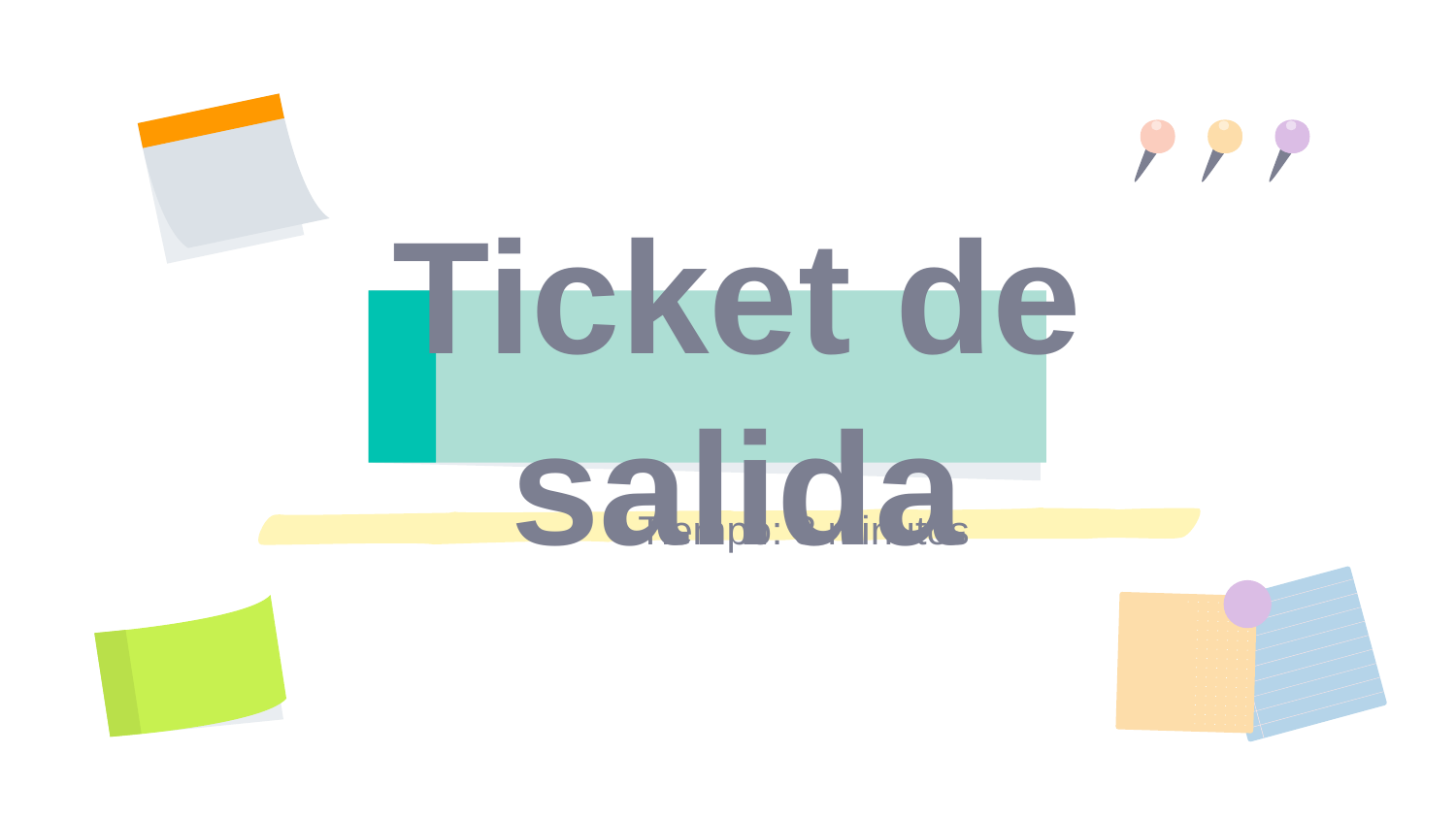

# Ticket de salida
Tiempo: 3 minutos